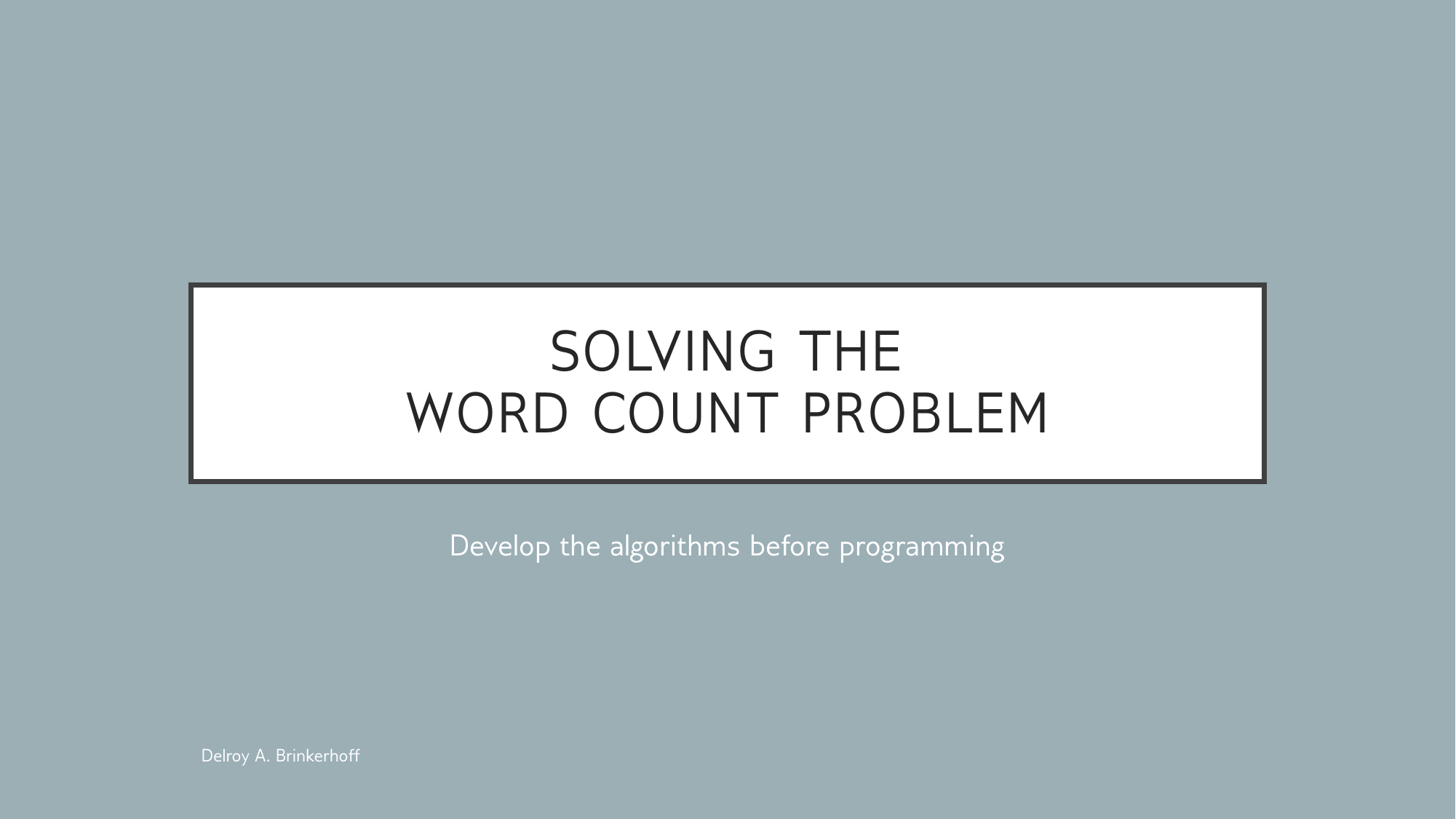

# Solving the Word Count Problem
Develop the algorithms before programming
Delroy A. Brinkerhoff